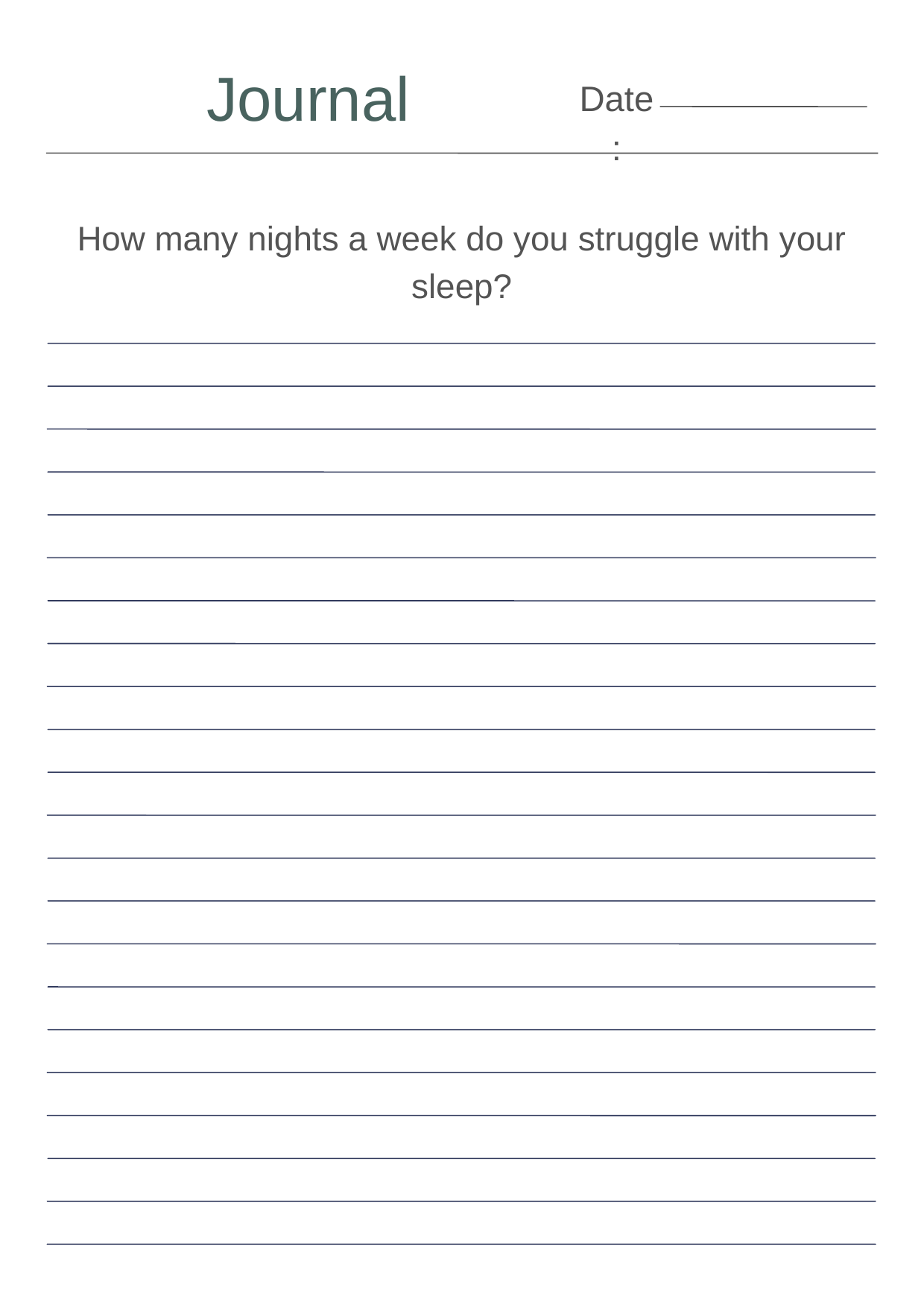

Journal
Date:

How many nights a week do you struggle with your sleep?